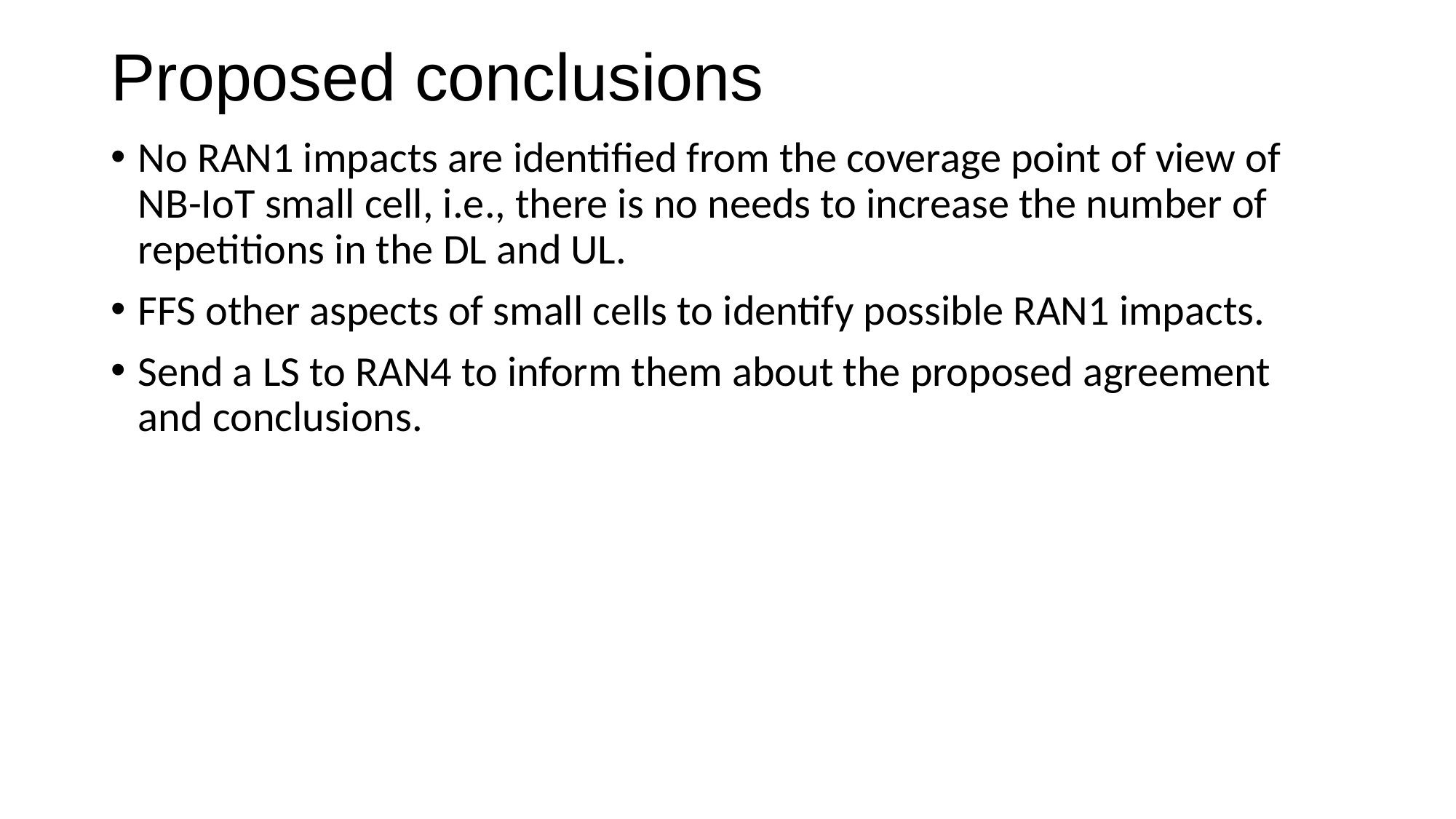

# Proposed conclusions
No RAN1 impacts are identified from the coverage point of view of NB-IoT small cell, i.e., there is no needs to increase the number of repetitions in the DL and UL.
FFS other aspects of small cells to identify possible RAN1 impacts.
Send a LS to RAN4 to inform them about the proposed agreement and conclusions.